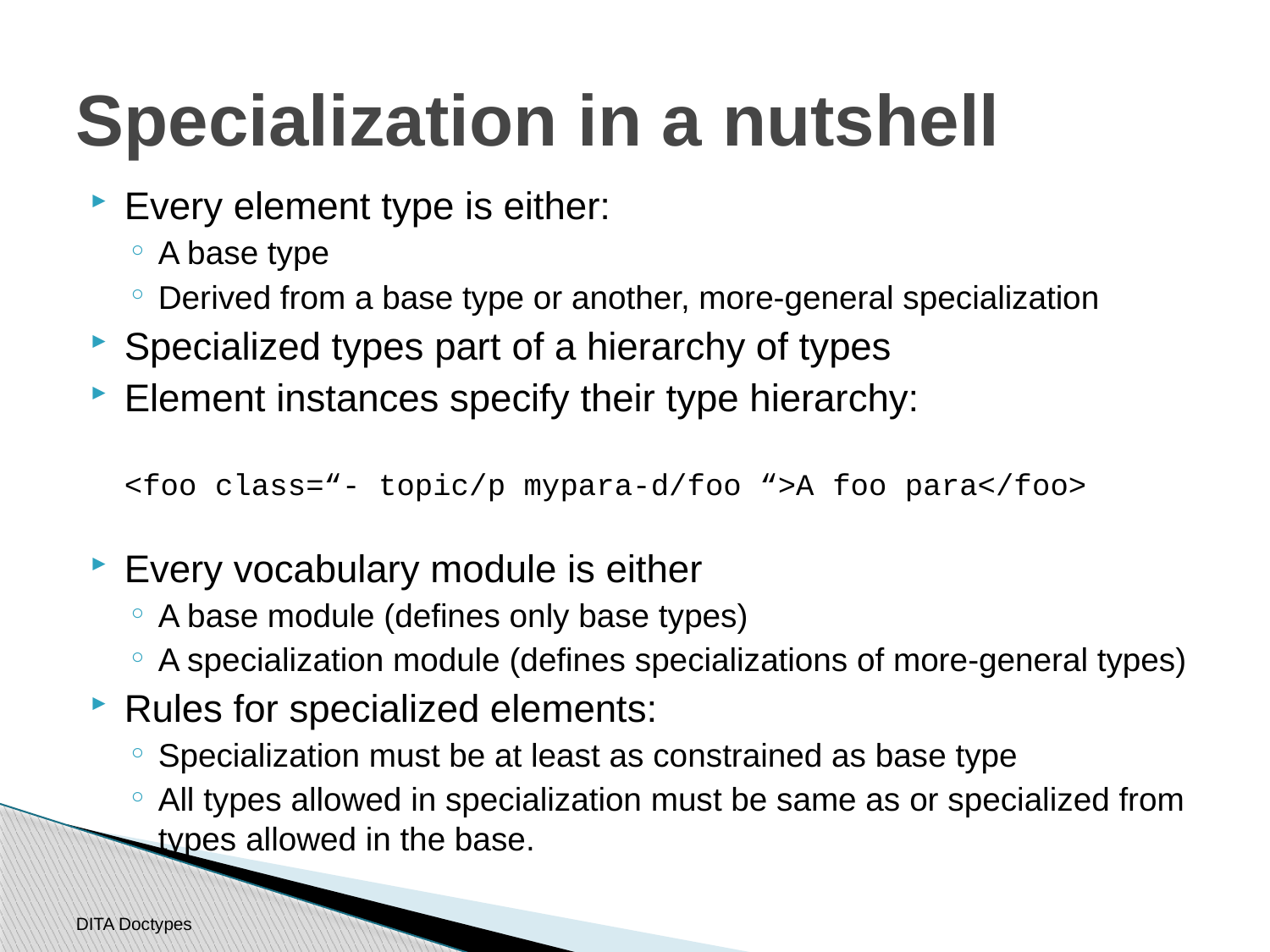

# Specialization in a nutshell
Every element type is either:
A base type
Derived from a base type or another, more-general specialization
Specialized types part of a hierarchy of types
Element instances specify their type hierarchy:
<foo class=“- topic/p mypara-d/foo “>A foo para</foo>
Every vocabulary module is either
A base module (defines only base types)
A specialization module (defines specializations of more-general types)
Rules for specialized elements:
Specialization must be at least as constrained as base type
All types allowed in specialization must be same as or specialized from types allowed in the base.